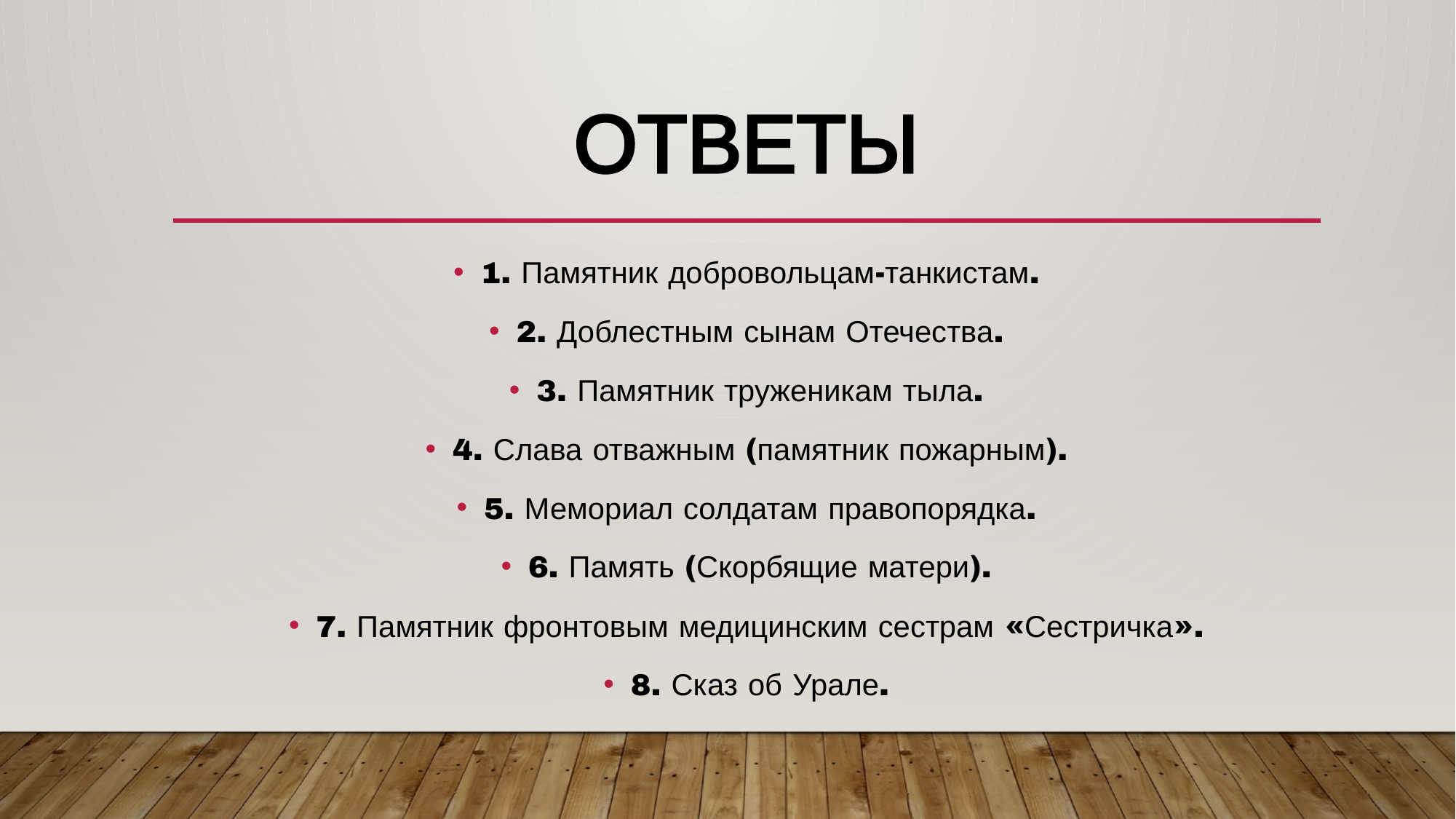

# ОТВЕТЫ
1. Памятник добровольцам-танкистам.
2. Доблестным сынам Отечества.
3. Памятник труженикам тыла.
4. Слава отважным (памятник пожарным).
5. Мемориал солдатам правопорядка.
6. Память (Скорбящие матери).
7. Памятник фронтовым медицинским сестрам «Сестричка».
8. Сказ об Урале.